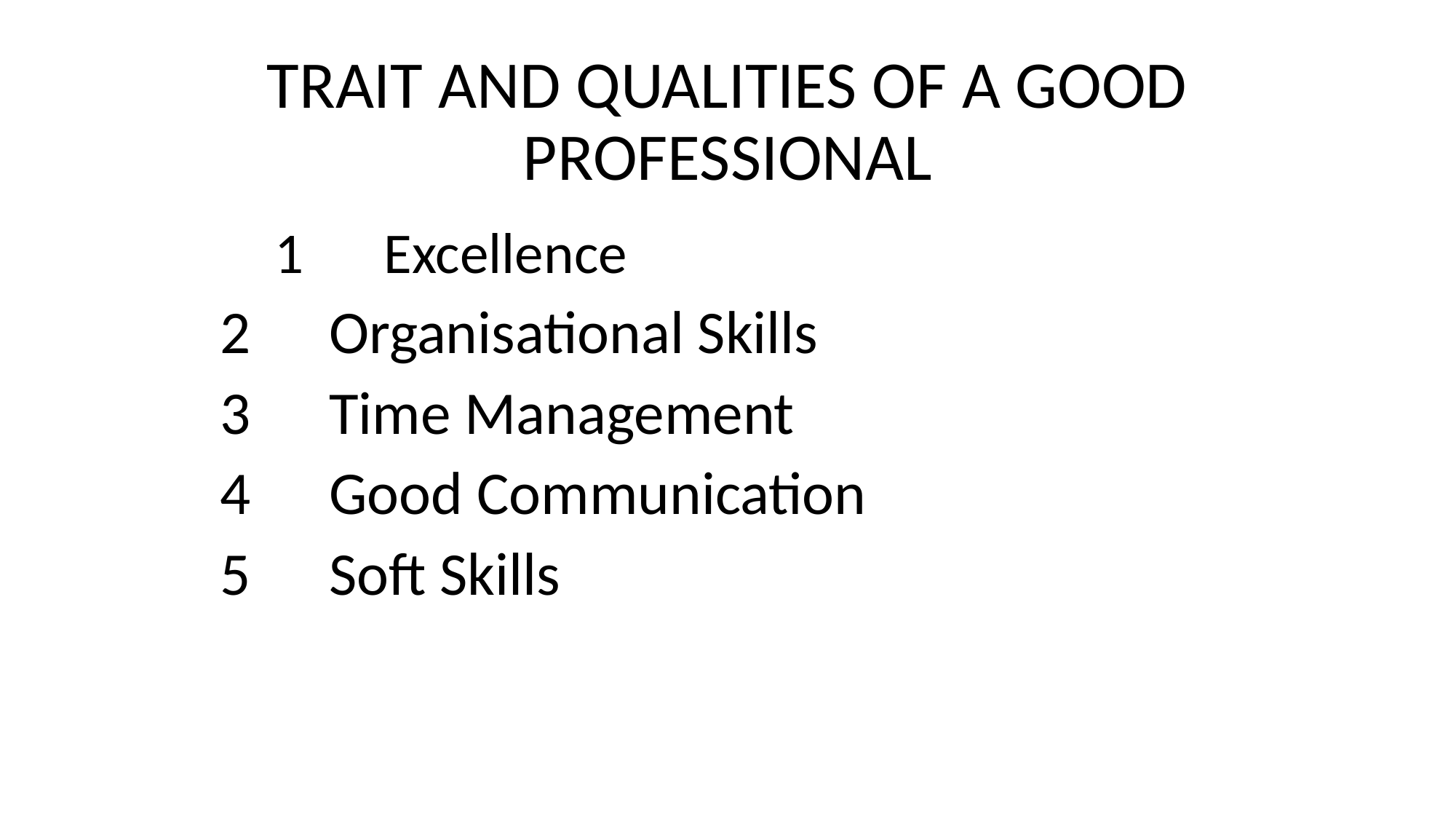

# TRAIT AND QUALITIES OF A GOOD PROFESSIONAL
	1	Excellence
	2	Organisational Skills
	3	Time Management
	4	Good Communication
	5	Soft Skills